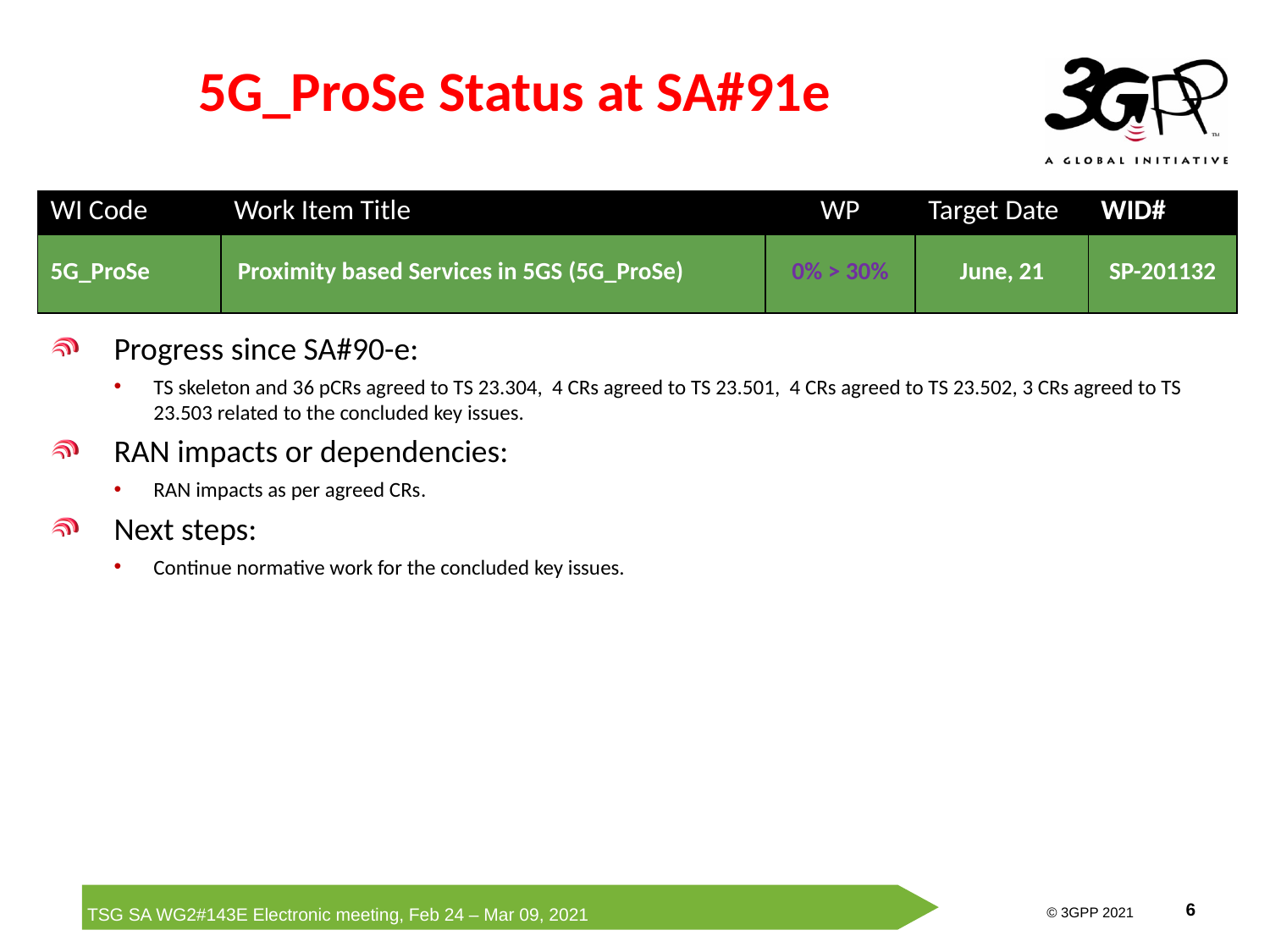

# 5G_ProSe Status at SA#91e
| WI Code | Work Item Title | WP | Target Date | WID# |
| --- | --- | --- | --- | --- |
| 5G\_ProSe | Proximity based Services in 5GS (5G\_ProSe) | 0% > 30% | June, 21 | SP-201132 |
Progress since SA#90-e:
TS skeleton and 36 pCRs agreed to TS 23.304,  4 CRs agreed to TS 23.501,  4 CRs agreed to TS 23.502, 3 CRs agreed to TS 23.503 related to the concluded key issues.
RAN impacts or dependencies:
RAN impacts as per agreed CRs.
Next steps:
Continue normative work for the concluded key issues.